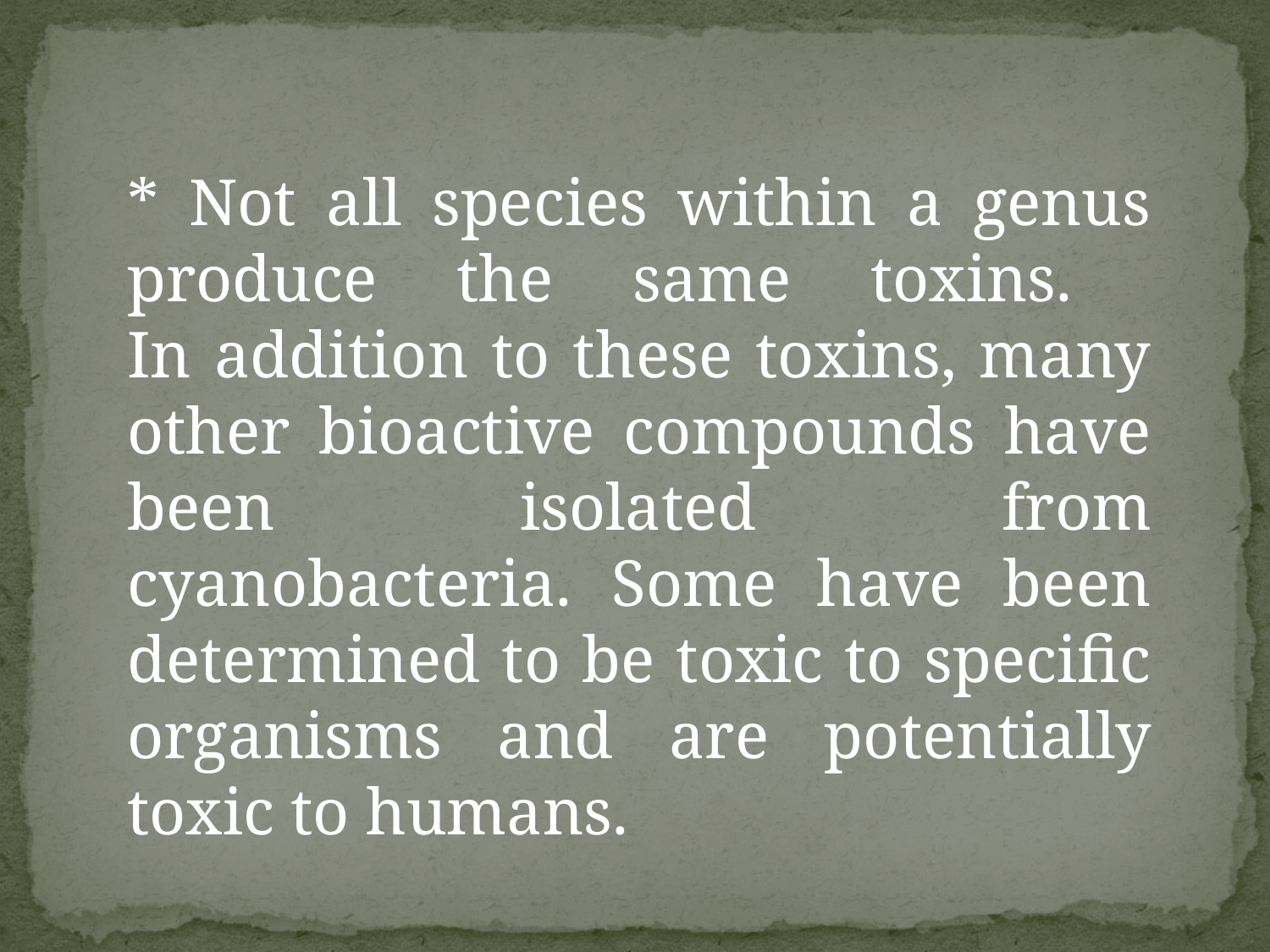

* Not all species within a genus produce the same toxins.
In addition to these toxins, many other bioactive compounds have been isolated from cyanobacteria. Some have been determined to be toxic to specific organisms and are potentially toxic to humans.